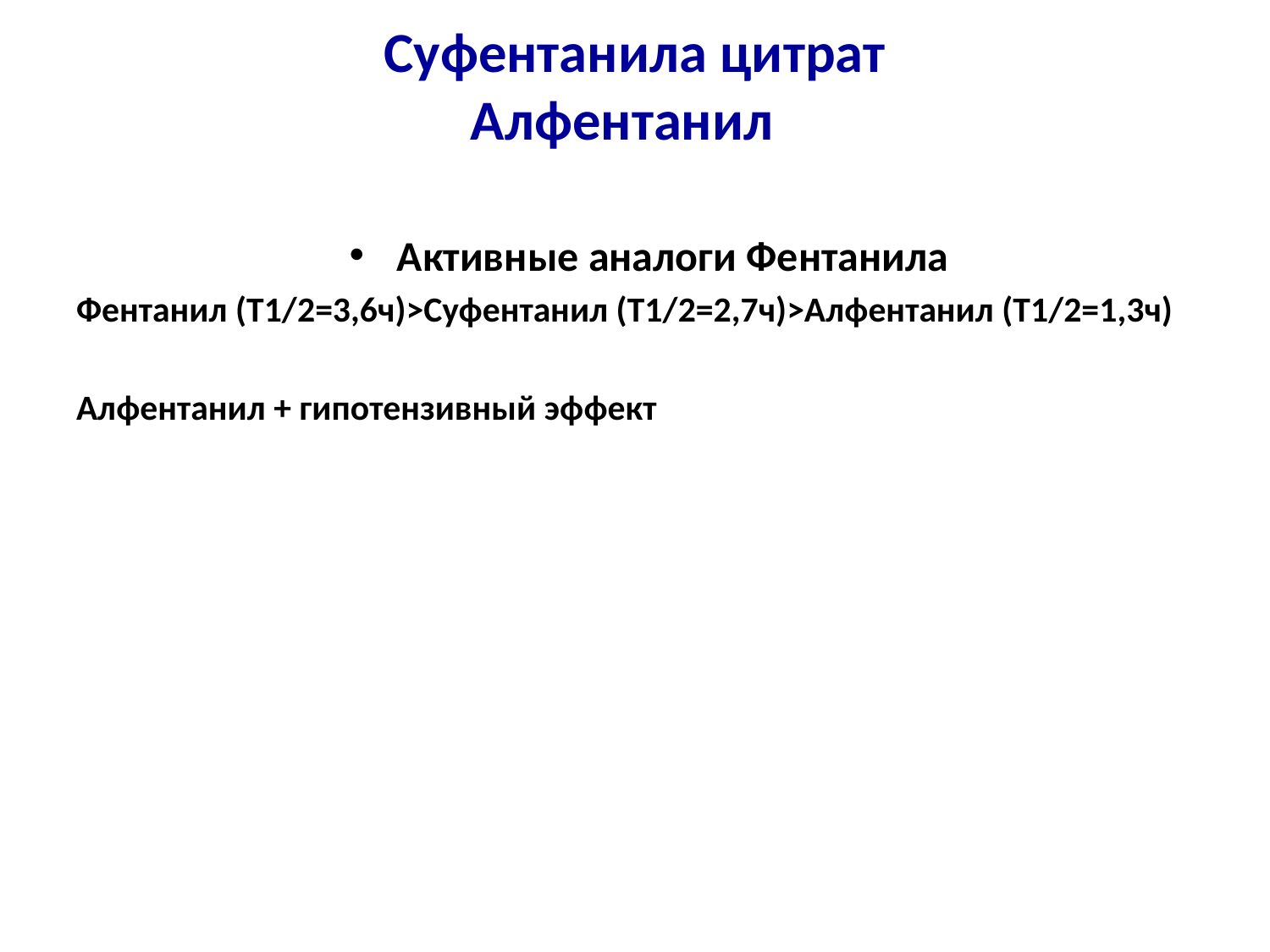

# Суфентанила цитрат Алфентанил
Активные аналоги Фентанила
Фентанил (Т1/2=3,6ч)>Суфентанил (Т1/2=2,7ч)>Алфентанил (Т1/2=1,3ч)

Алфентанил + гипотензивный эффект